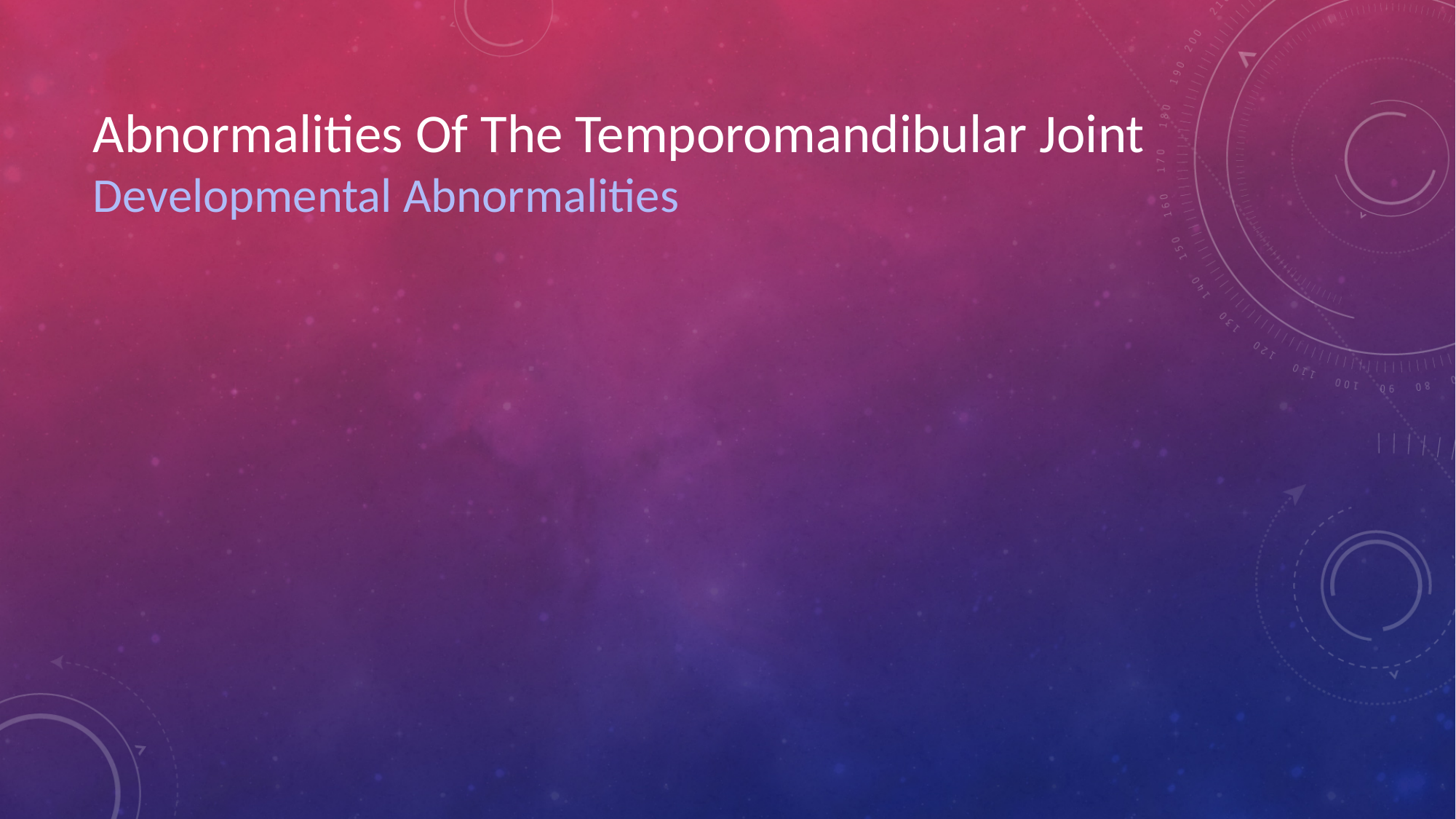

# Abnormalities Of The Temporomandibular Joint Developmental Abnormalities